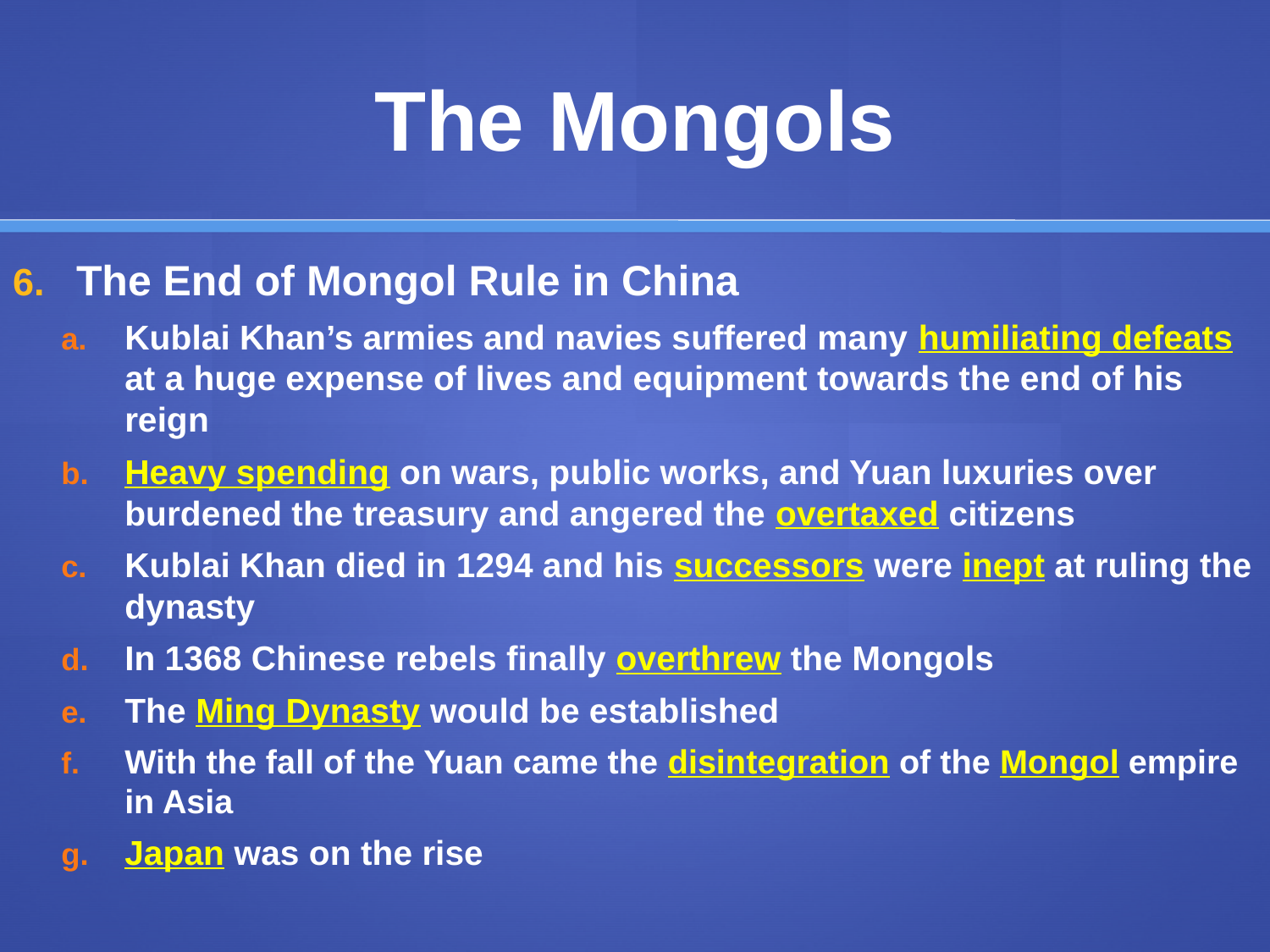

# The Mongols
The End of Mongol Rule in China
Kublai Khan’s armies and navies suffered many humiliating defeats at a huge expense of lives and equipment towards the end of his reign
Heavy spending on wars, public works, and Yuan luxuries over burdened the treasury and angered the overtaxed citizens
Kublai Khan died in 1294 and his successors were inept at ruling the dynasty
In 1368 Chinese rebels finally overthrew the Mongols
The Ming Dynasty would be established
With the fall of the Yuan came the disintegration of the Mongol empire in Asia
Japan was on the rise